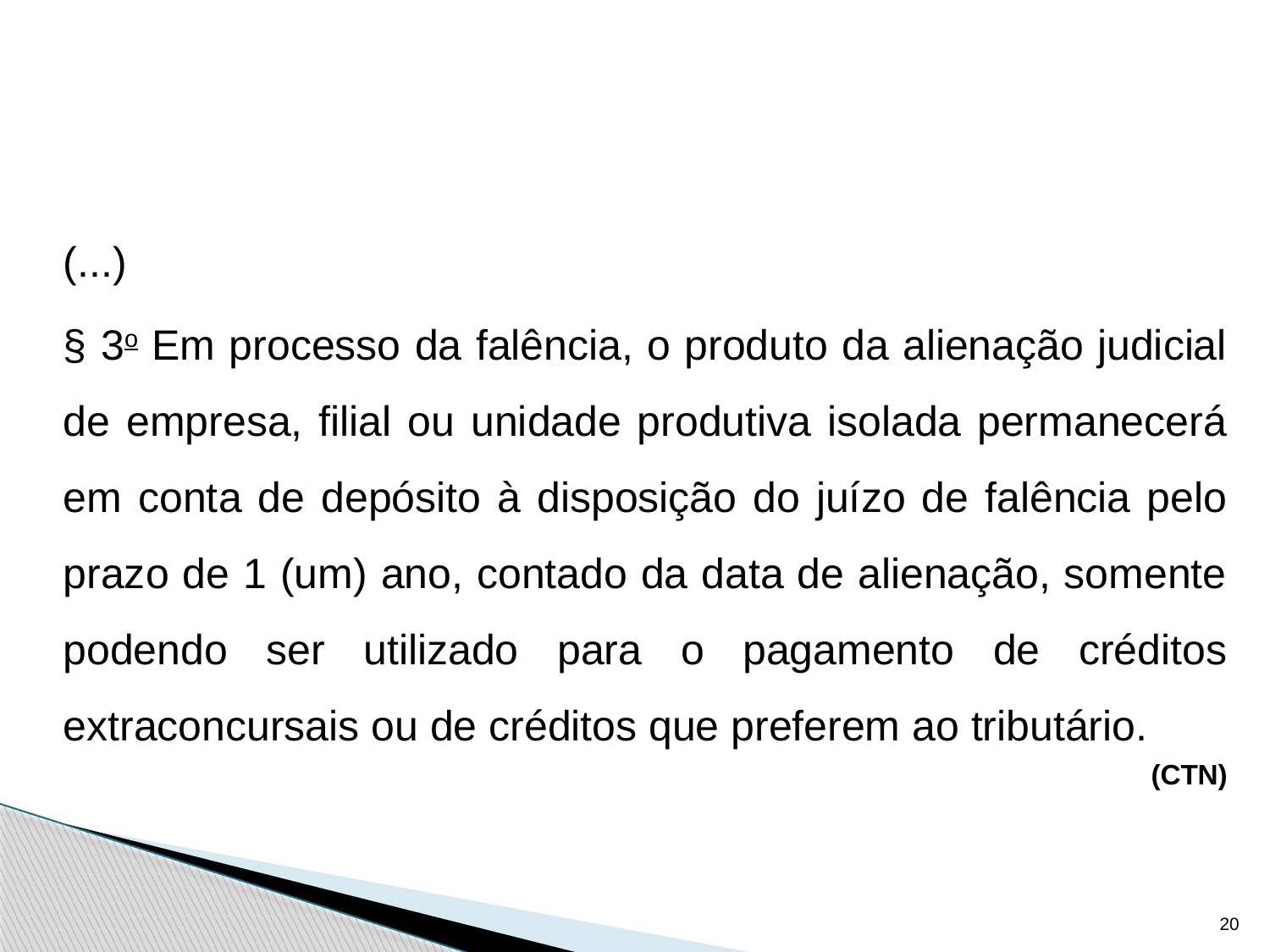

(...)
	§ 3o Em processo da falência, o produto da alienação judicial de empresa, filial ou unidade produtiva isolada permanecerá em conta de depósito à disposição do juízo de falência pelo prazo de 1 (um) ano, contado da data de alienação, somente podendo ser utilizado para o pagamento de créditos extraconcursais ou de créditos que preferem ao tributário.
(CTN)

20